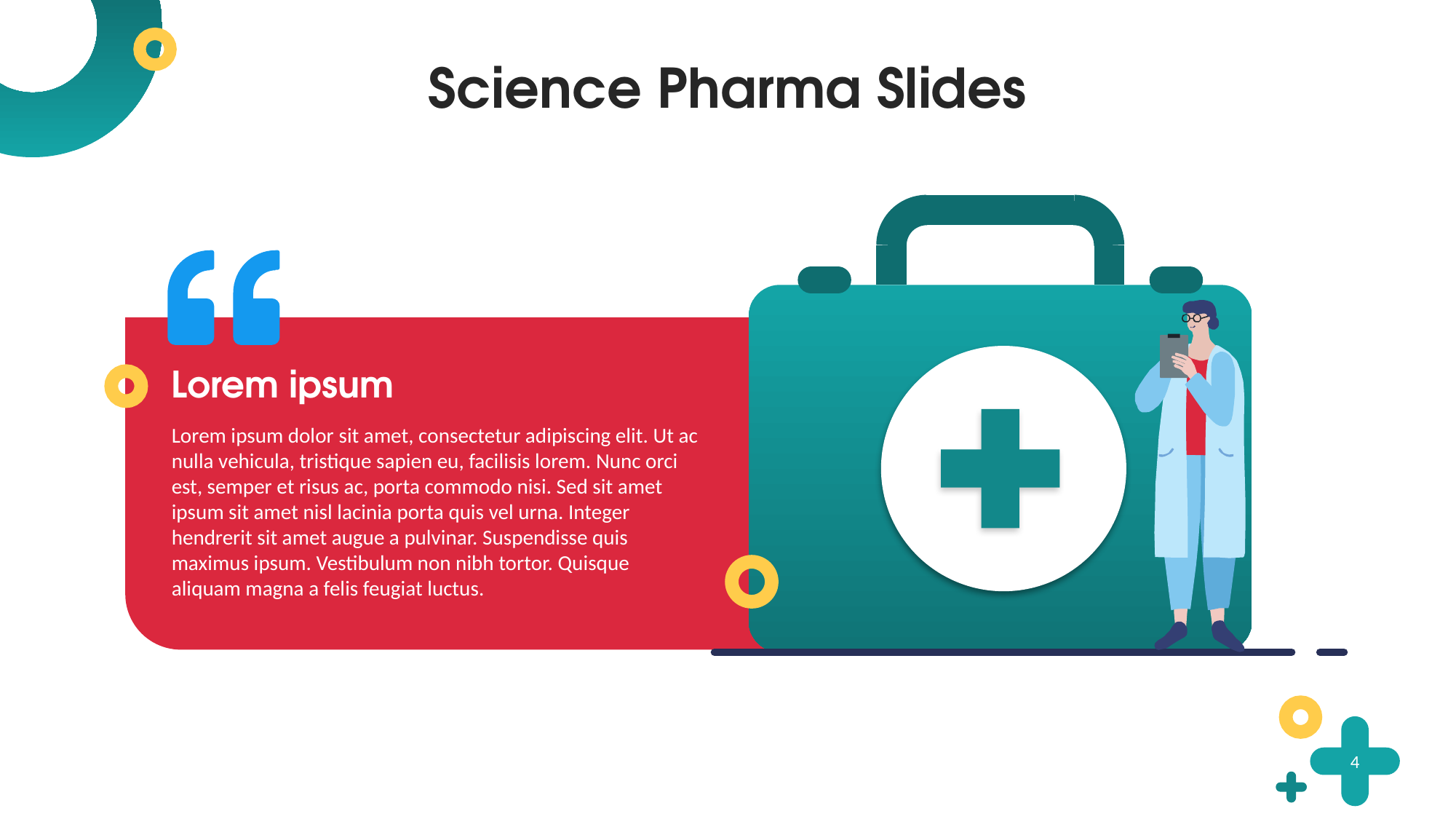

# Science Pharma Slides

Lorem ipsum
Lorem ipsum dolor sit amet, consectetur adipiscing elit. Ut ac nulla vehicula, tristique sapien eu, facilisis lorem. Nunc orci est, semper et risus ac, porta commodo nisi. Sed sit amet ipsum sit amet nisl lacinia porta quis vel urna. Integer hendrerit sit amet augue a pulvinar. Suspendisse quis maximus ipsum. Vestibulum non nibh tortor. Quisque aliquam magna a felis feugiat luctus.

4